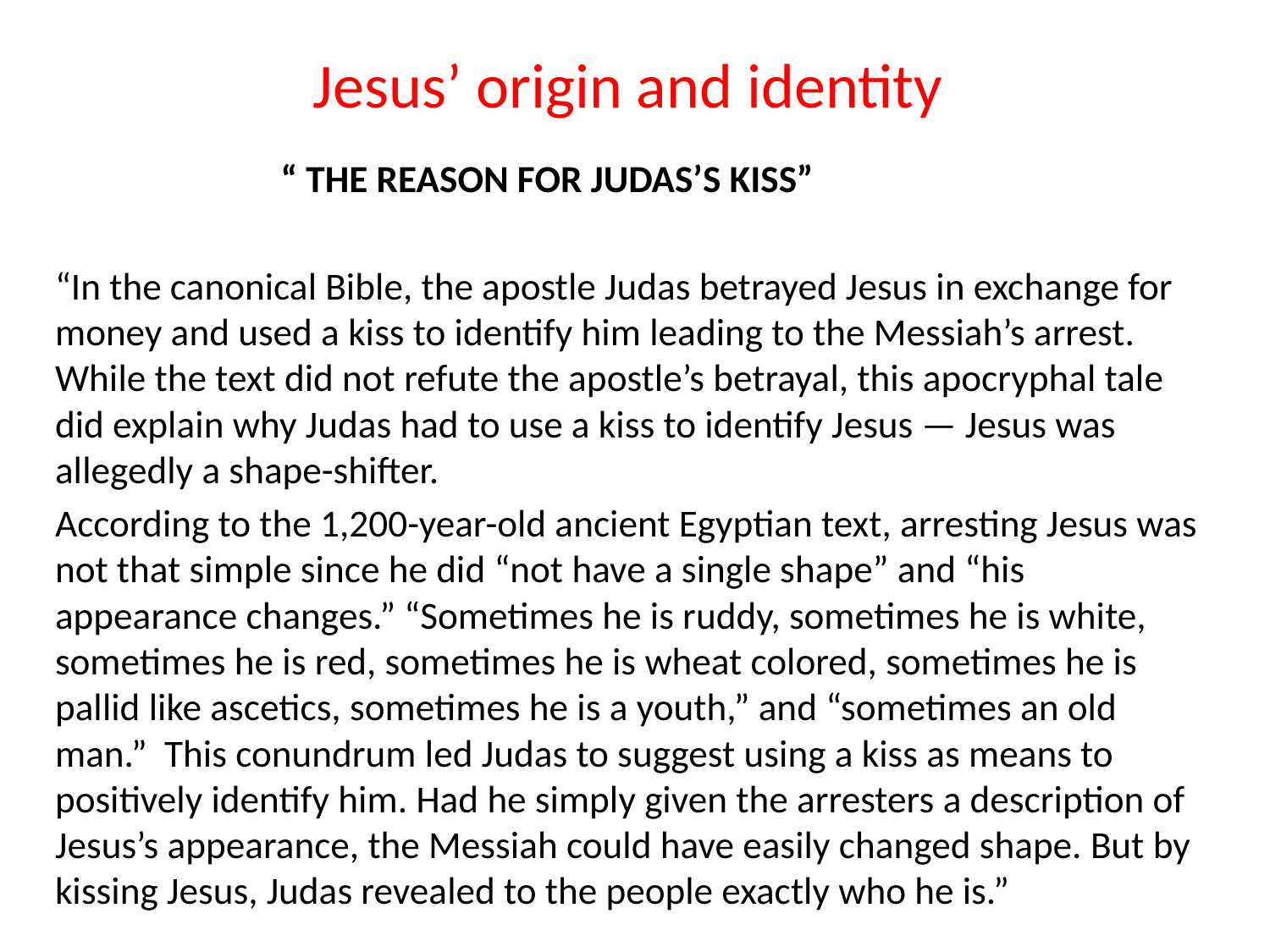

# Jesus’ origin and identity
                          “ THE REASON FOR JUDAS’S KISS”

“In the canonical Bible, the apostle Judas betrayed Jesus in exchange for money and used a kiss to identify him leading to the Messiah’s arrest. While the text did not refute the apostle’s betrayal, this apocryphal tale did explain why Judas had to use a kiss to identify Jesus — Jesus was allegedly a shape-shifter.
According to the 1,200-year-old ancient Egyptian text, arresting Jesus was not that simple since he did “not have a single shape” and “his appearance changes.” “Sometimes he is ruddy, sometimes he is white, sometimes he is red, sometimes he is wheat colored, sometimes he is pallid like ascetics, sometimes he is a youth,” and “sometimes an old man.”  This conundrum led Judas to suggest using a kiss as means to positively identify him. Had he simply given the arresters a description of Jesus’s appearance, the Messiah could have easily changed shape. But by kissing Jesus, Judas revealed to the people exactly who he is.”